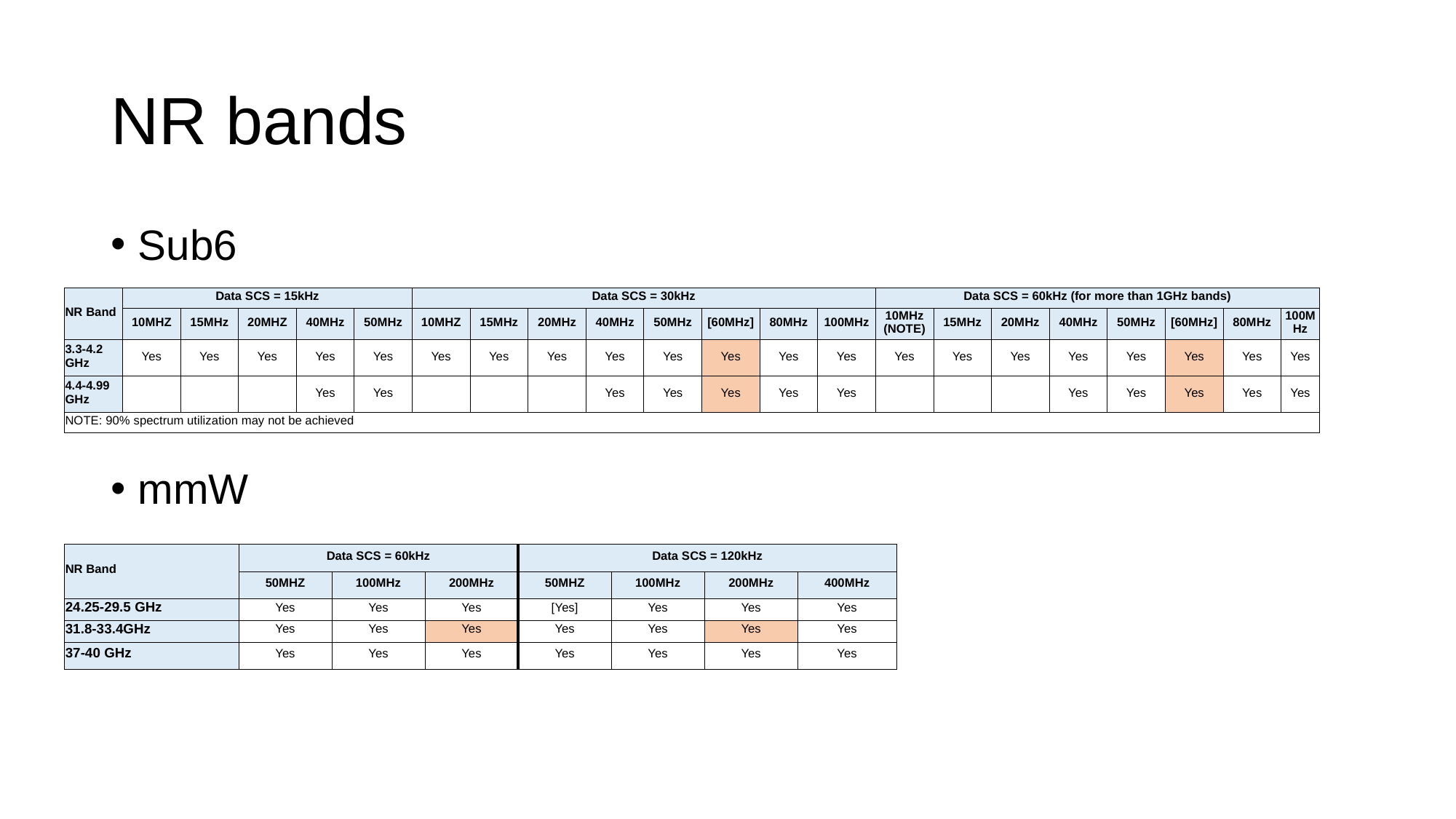

# NR bands
Sub6

mmW

| NR Band | Data SCS = 15kHz |  |  |  |  | Data SCS = 30kHz |  |  |  |  |  |  |  | Data SCS = 60kHz (for more than 1GHz bands) |  |  |  |  |  |  |  |
| --- | --- | --- | --- | --- | --- | --- | --- | --- | --- | --- | --- | --- | --- | --- | --- | --- | --- | --- | --- | --- | --- |
|  | 10MHZ | 15MHz | 20MHZ | 40MHz | 50MHz | 10MHZ | 15MHz | 20MHz | 40MHz | 50MHz | [60MHz] | 80MHz | 100MHz | 10MHz (NOTE) | 15MHz | 20MHz | 40MHz | 50MHz | [60MHz] | 80MHz | 100MHz |
| 3.3-4.2 GHz | Yes | Yes | Yes | Yes | Yes | Yes | Yes | Yes | Yes | Yes | Yes | Yes | Yes | Yes | Yes | Yes | Yes | Yes | Yes | Yes | Yes |
| 4.4-4.99 GHz |  |  |  | Yes | Yes |  |  |  | Yes | Yes | Yes | Yes | Yes |  |  |  | Yes | Yes | Yes | Yes | Yes |
| NOTE: 90% spectrum utilization may not be achieved |  |  |  |  |  |  |  |  |  |  |  |  |  |  |  |  |  |  |  |  |  |
| NR Band | Data SCS = 60kHz |  |  | Data SCS = 120kHz |  |  |  |
| --- | --- | --- | --- | --- | --- | --- | --- |
|  | 50MHZ | 100MHz | 200MHz | 50MHZ | 100MHz | 200MHz | 400MHz |
| 24.25-29.5 GHz | Yes | Yes | Yes | [Yes] | Yes | Yes | Yes |
| 31.8-33.4GHz | Yes | Yes | Yes | Yes | Yes | Yes | Yes |
| 37-40 GHz | Yes | Yes | Yes | Yes | Yes | Yes | Yes |